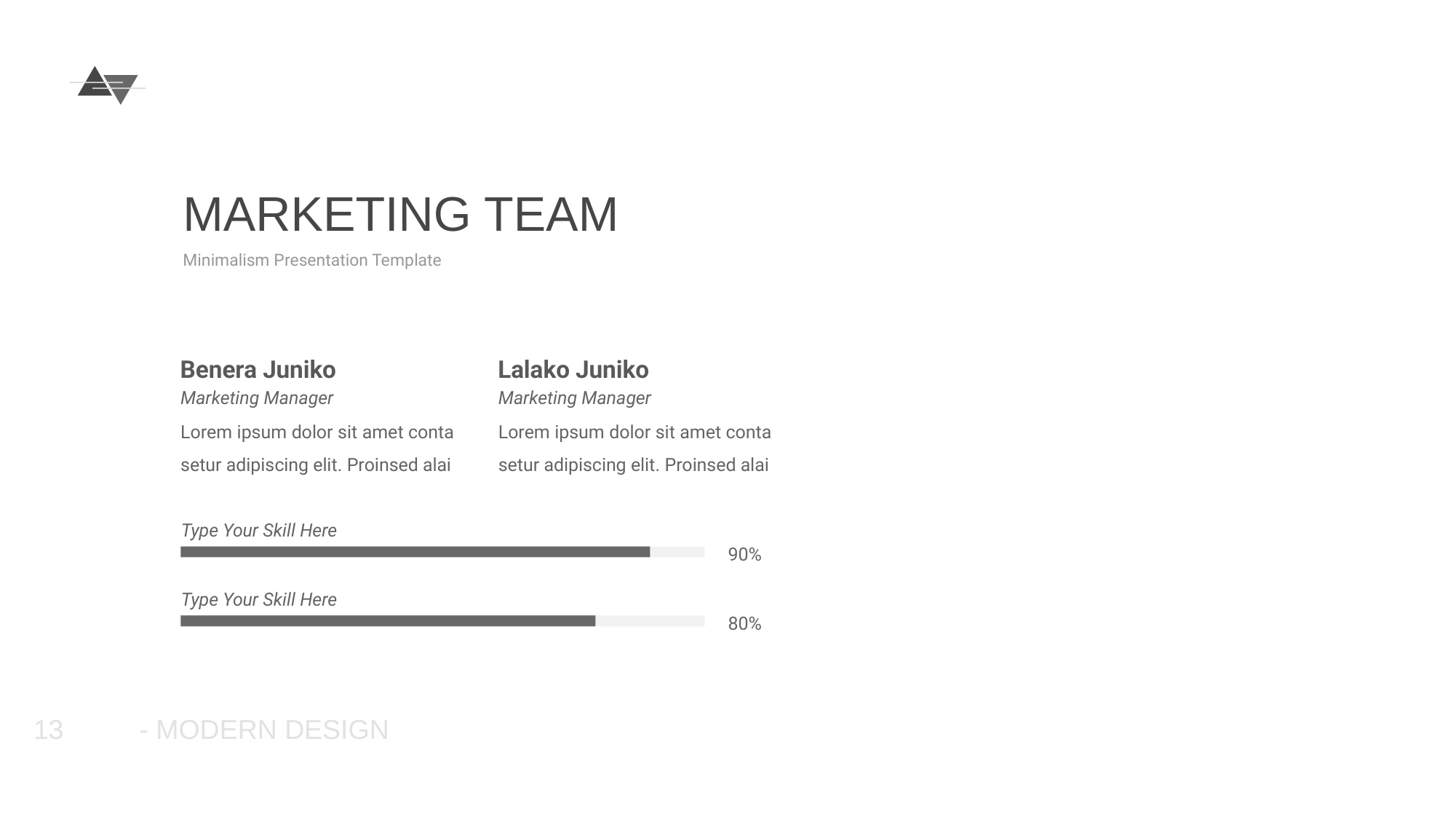

MARKETING TEAM
Minimalism Presentation Template
Benera Juniko
Lalako Juniko
Marketing Manager
Marketing Manager
Lorem ipsum dolor sit amet conta setur adipiscing elit. Proinsed alai
Lorem ipsum dolor sit amet conta setur adipiscing elit. Proinsed alai
Type Your Skill Here

90%

Type Your Skill Here
80%

13
- MODERN DESIGN